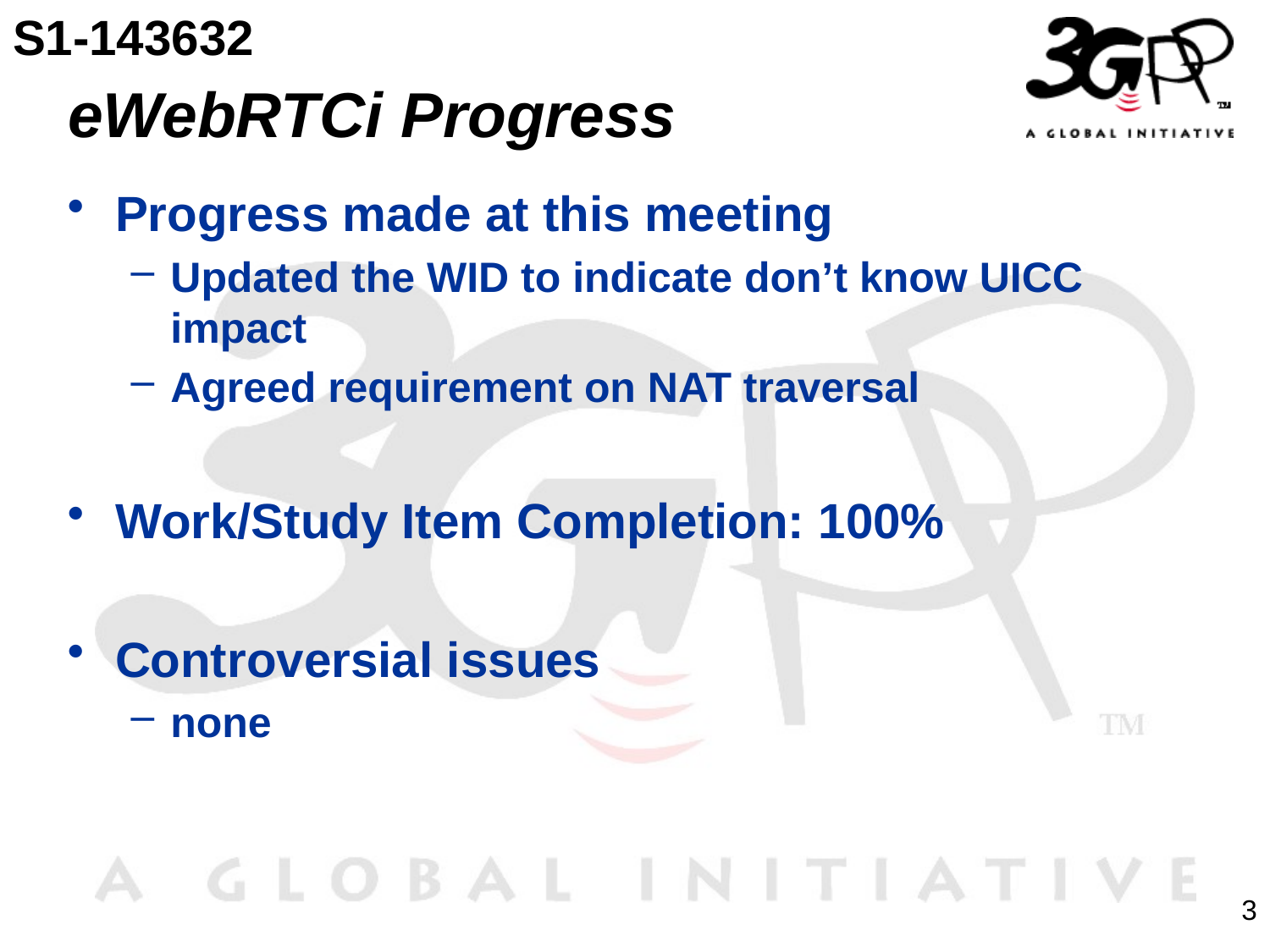

S1-143632
# eWebRTCi Progress
Progress made at this meeting
Updated the WID to indicate don’t know UICC impact
Agreed requirement on NAT traversal

Work/Study Item Completion: 100%

Controversial issues
none
3